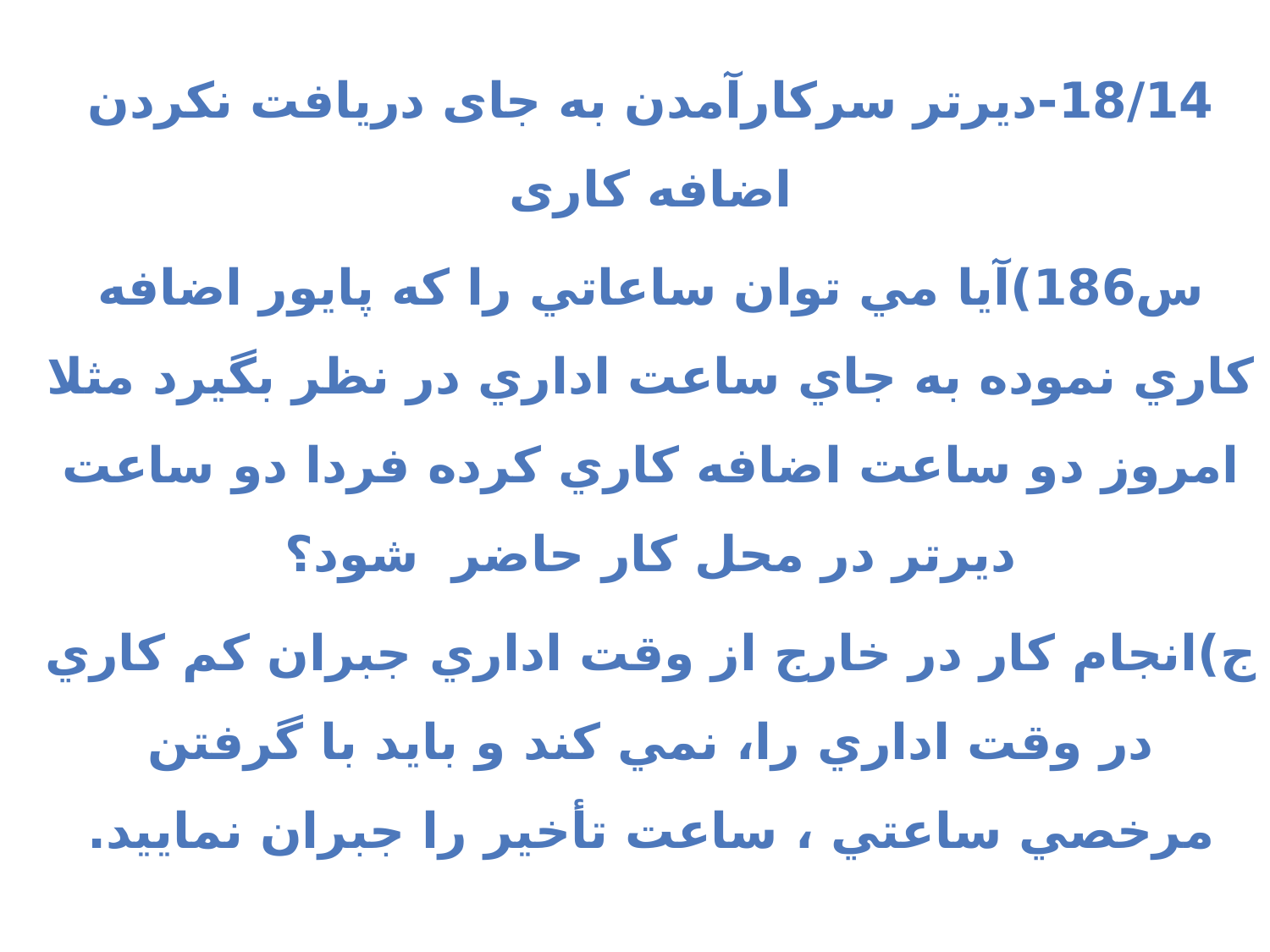

18/14-دیرتر سرکارآمدن به جای دریافت نکردن اضافه کاری
س186)آيا مي توان ساعاتي را كه پايور اضافه كاري نموده به جاي ساعت اداري در نظر بگيرد مثلا امروز دو ساعت اضافه كاري كرده فردا دو ساعت ديرتر در محل كار حاضر  شود؟
ج)انجام كار در خارج از وقت اداري جبران كم كاري در وقت اداري را، نمي كند و بايد با گرفتن مرخصي ساعتي ، ساعت تأخير را جبران نماييد.